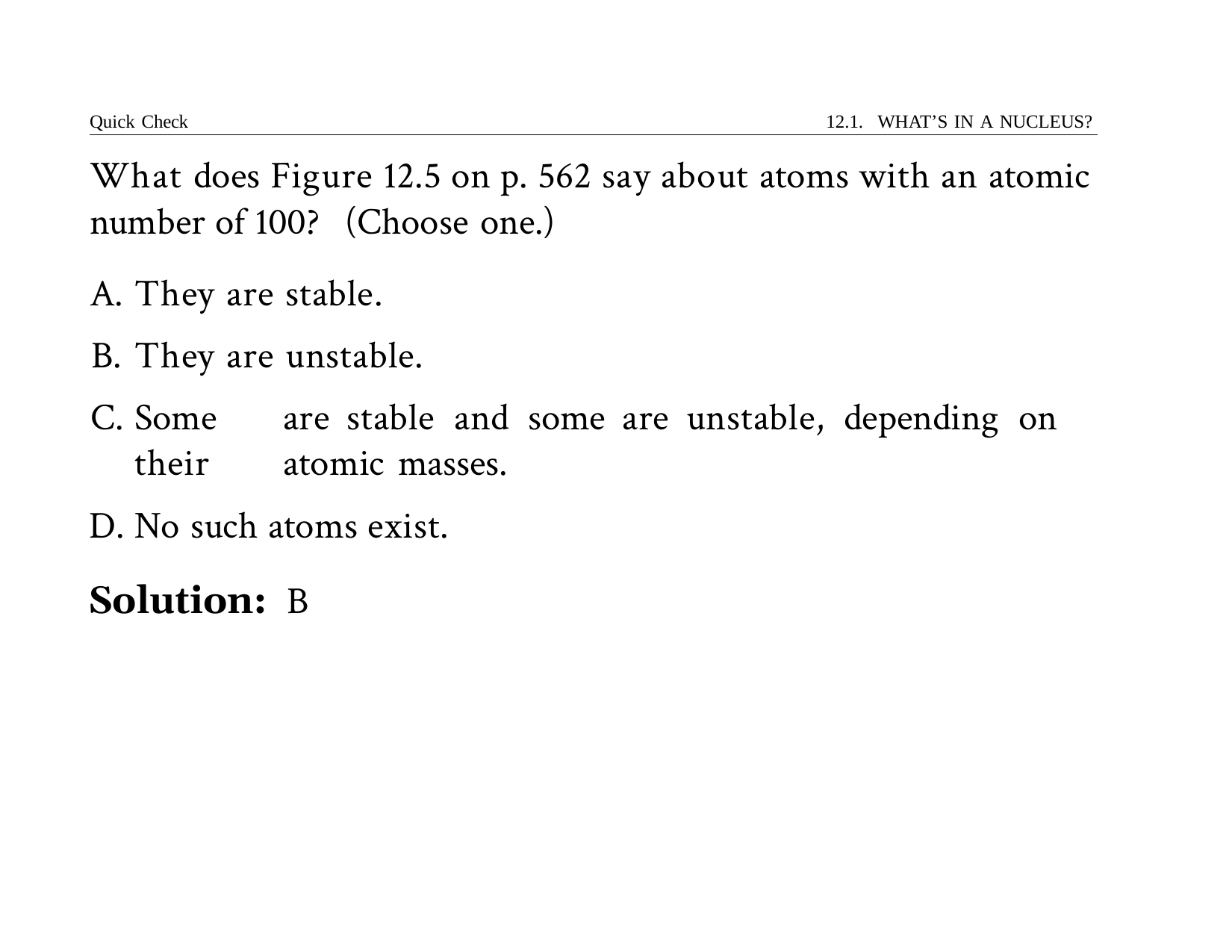

Quick Check	12.1.  WHAT’S IN A NUCLEUS?

# What does Figure 12.5 on p. 562 say about atoms with an atomic number of 100?	(Choose one.)
They are stable.
They are unstable.
Some	are	stable	and	some	are	unstable,	depending	on	their 	atomic masses.
No such atoms exist.
Solution:	B